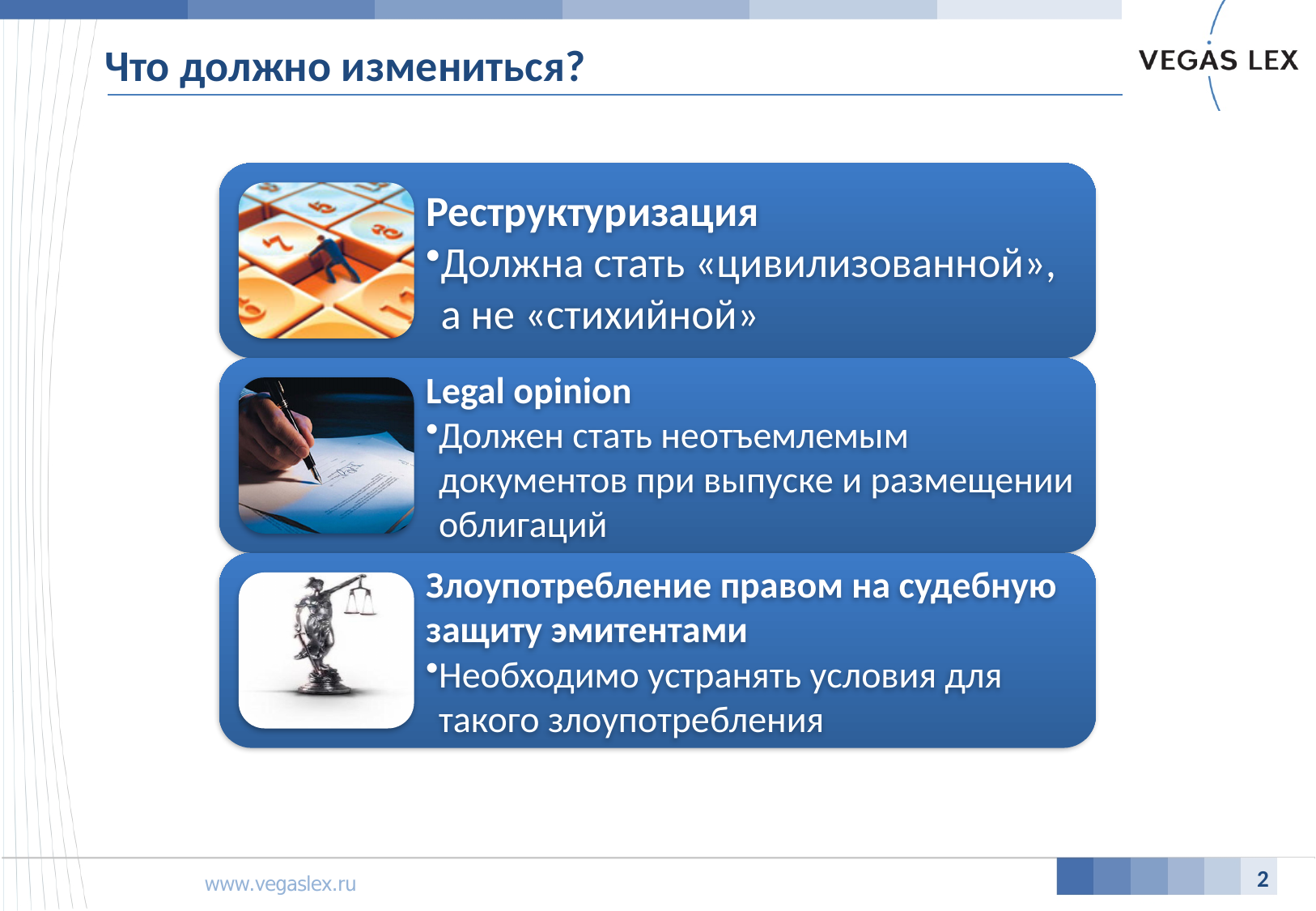

# Что должно измениться?

Реструктуризация
Должна стать «цивилизованной», а не «стихийной»
Legal opinion
Должен стать неотъемлемым документов при выпуске и размещении облигаций
Злоупотребление правом на судебную защиту эмитентами
Необходимо устранять условия для такого злоупотребления
2